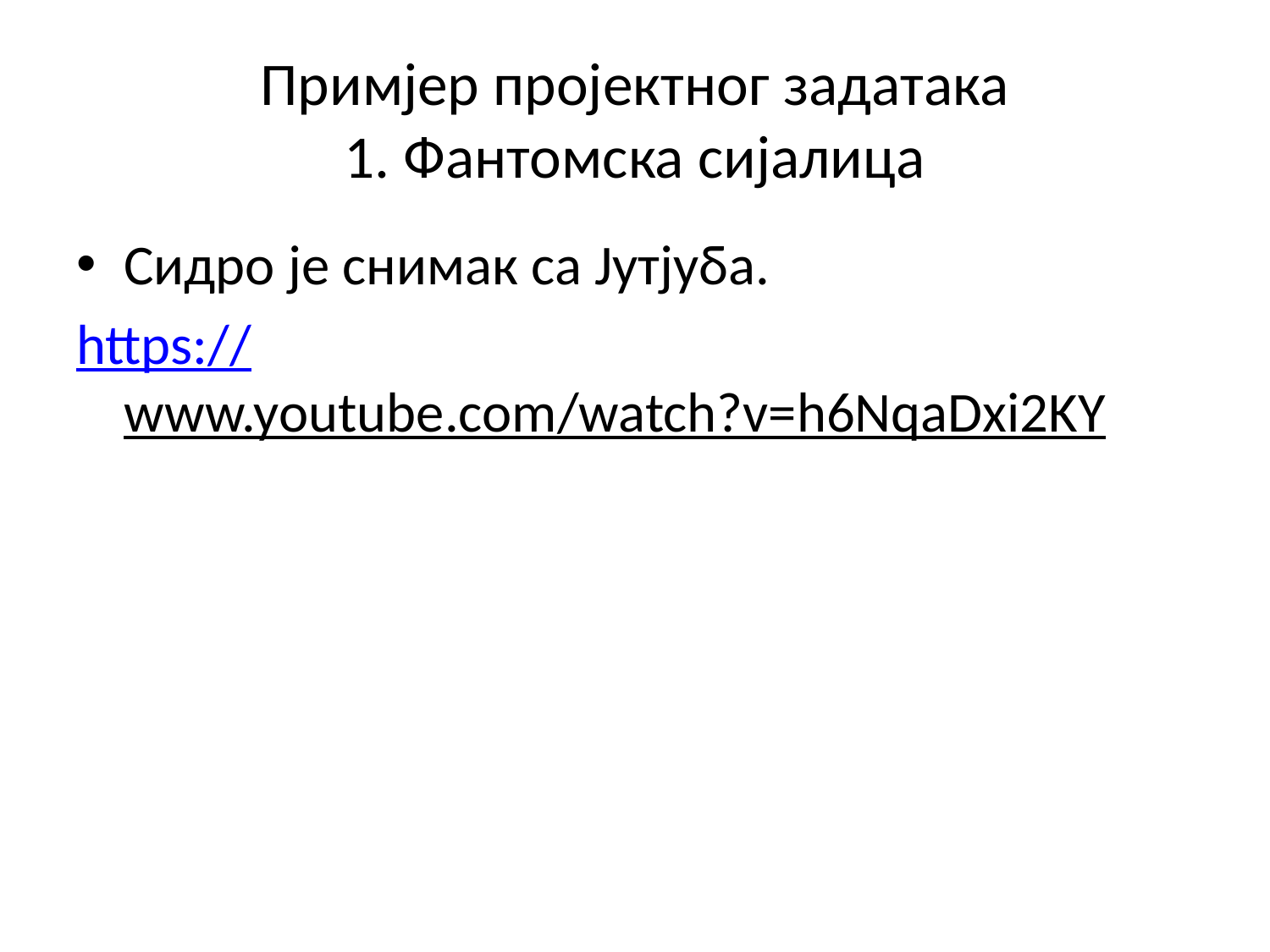

# Примјер пројектног задатака 1. Фантомска сијалица
Сидро је снимак са Јутјуба.
https://www.youtube.com/watch?v=h6NqaDxi2KY